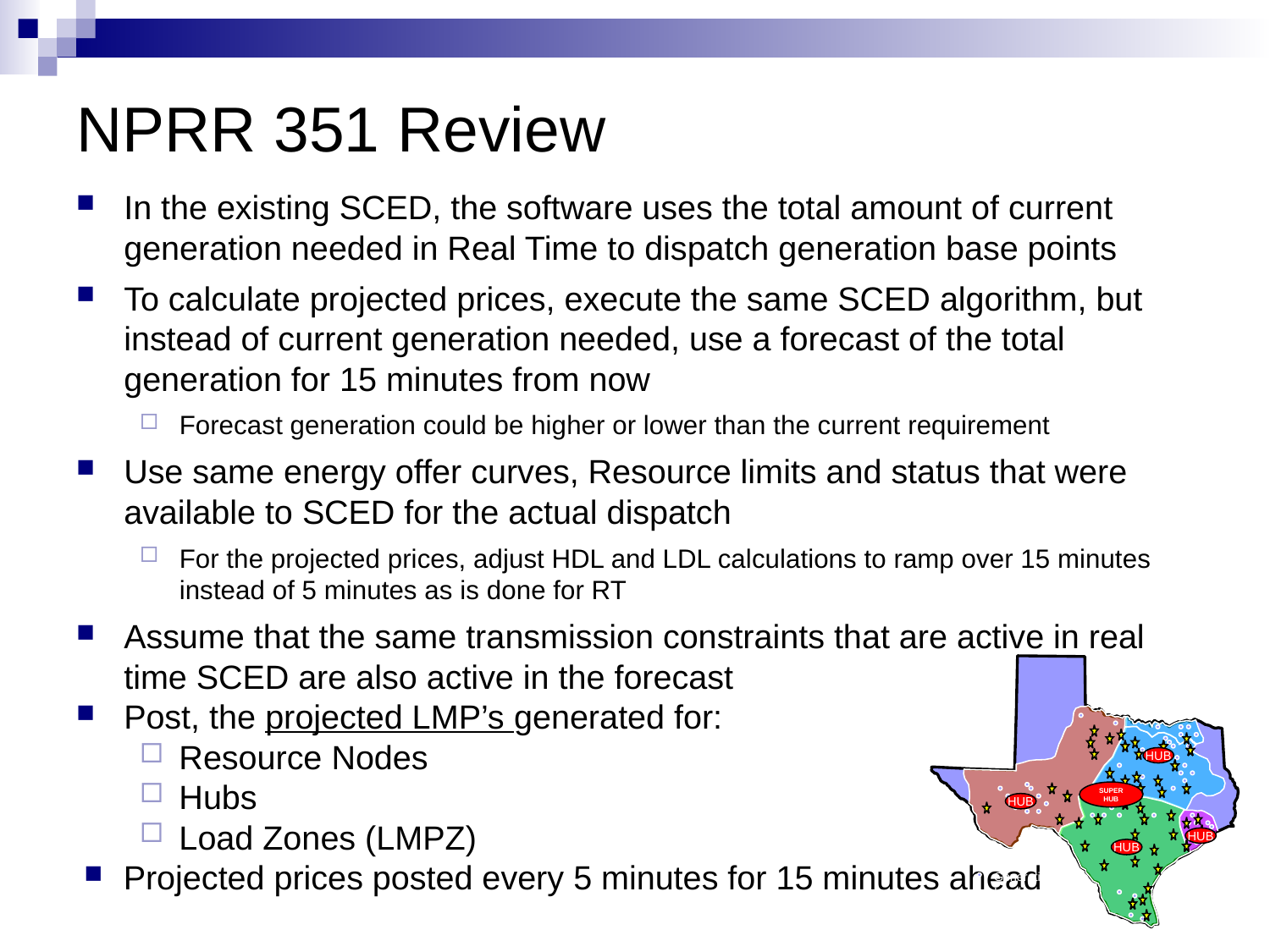

# NPRR 351 Review
In the existing SCED, the software uses the total amount of current generation needed in Real Time to dispatch generation base points
To calculate projected prices, execute the same SCED algorithm, but instead of current generation needed, use a forecast of the total generation for 15 minutes from now
Forecast generation could be higher or lower than the current requirement
Use same energy offer curves, Resource limits and status that were available to SCED for the actual dispatch
For the projected prices, adjust HDL and LDL calculations to ramp over 15 minutes instead of 5 minutes as is done for RT
Assume that the same transmission constraints that are active in real time SCED are also active in the forecast
Post, the projected LMP’s generated for:
Resource Nodes
Hubs
Load Zones (LMPZ)
Projected prices posted every 5 minutes for 15 minutes ahead

HUB

SUPER
HUB

HUB

HUB

HUB

Generation

Load